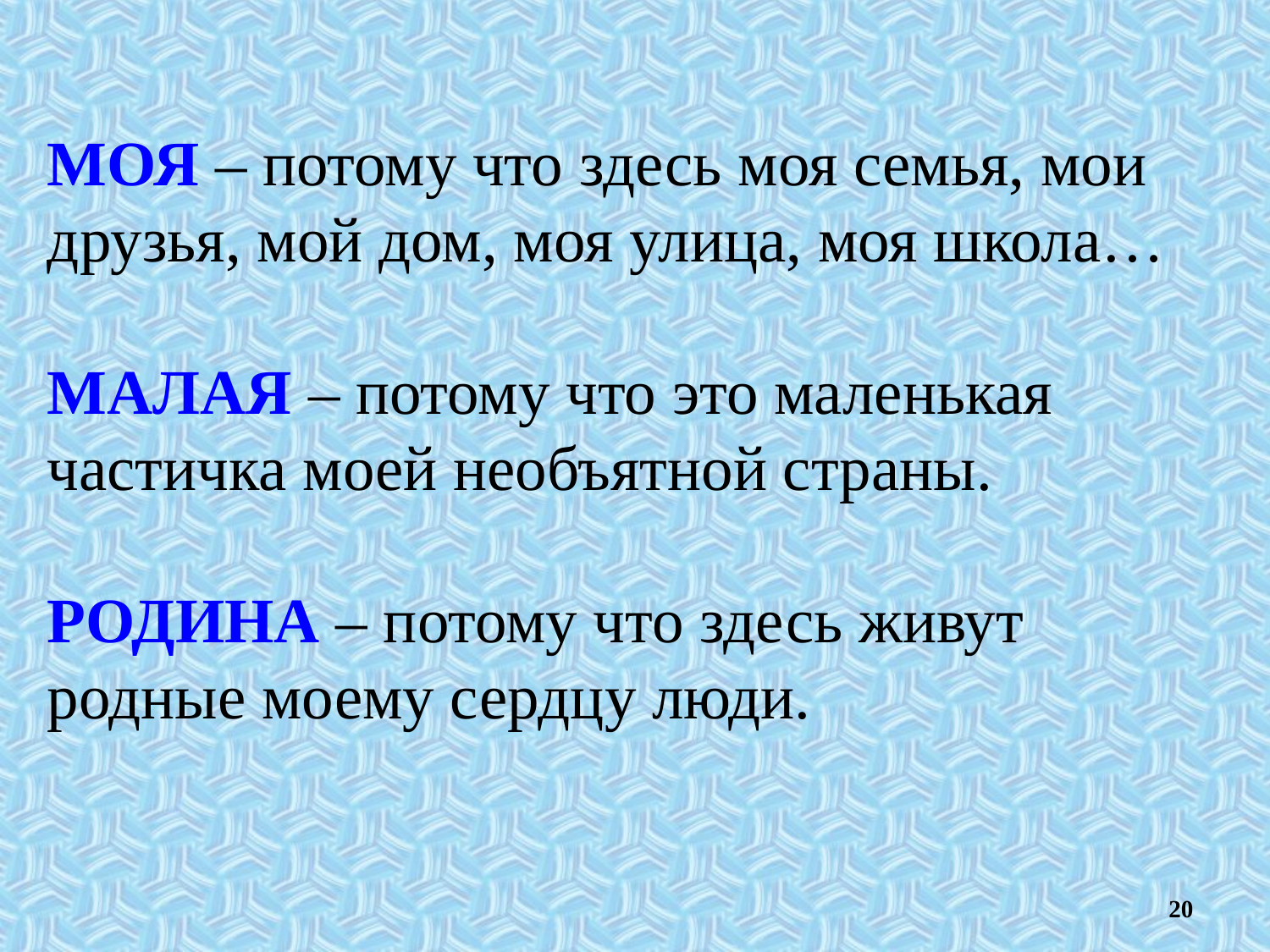

МОЯ – потому что здесь моя семья, мои друзья, мой дом, моя улица, моя школа…

МАЛАЯ – потому что это маленькая частичка моей необъятной страны.

РОДИНА – потому что здесь живут родные моему сердцу люди.
20